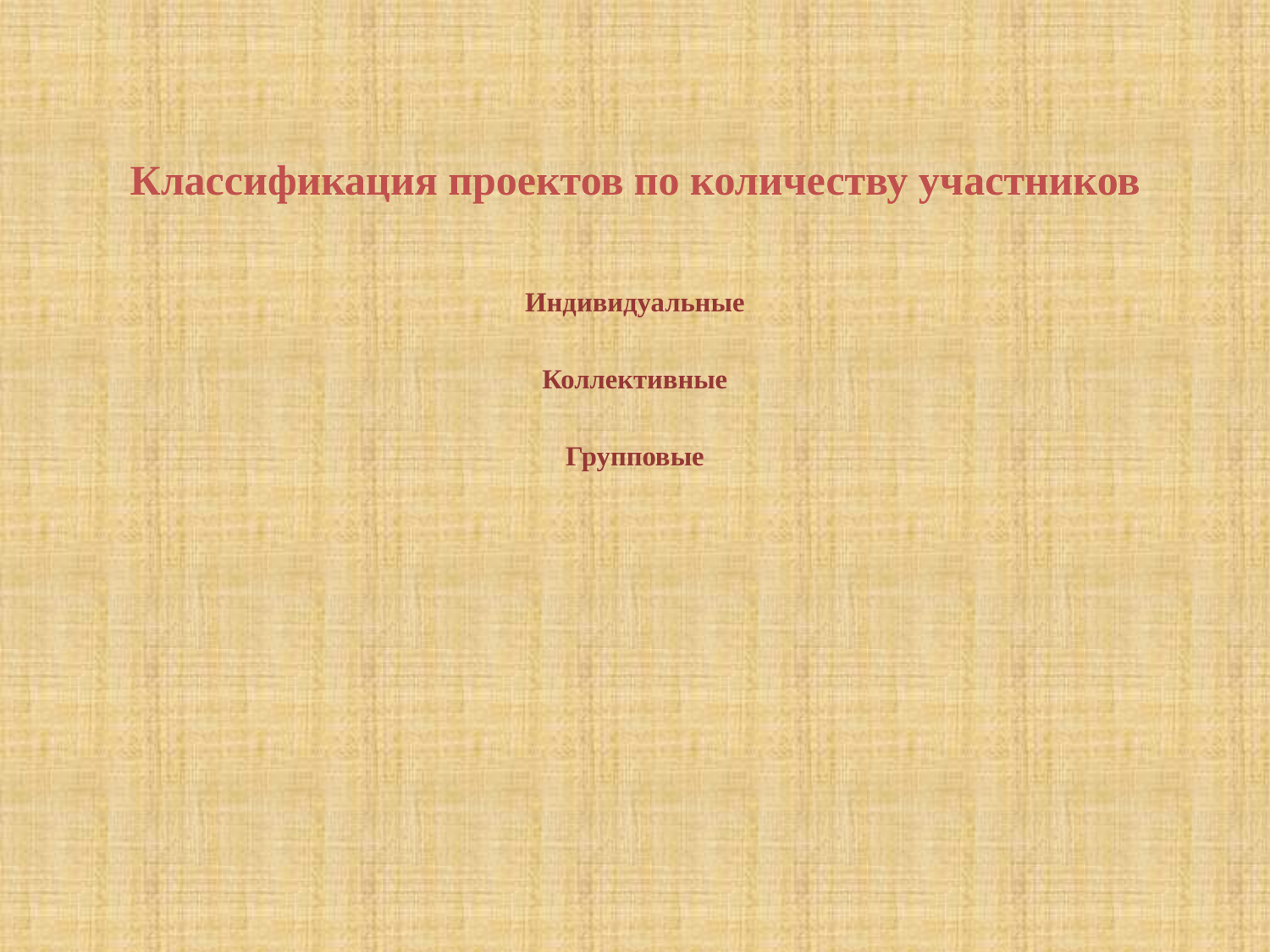

# Классификация проектов по количеству участников
Индивидуальные

Коллективные

Групповые